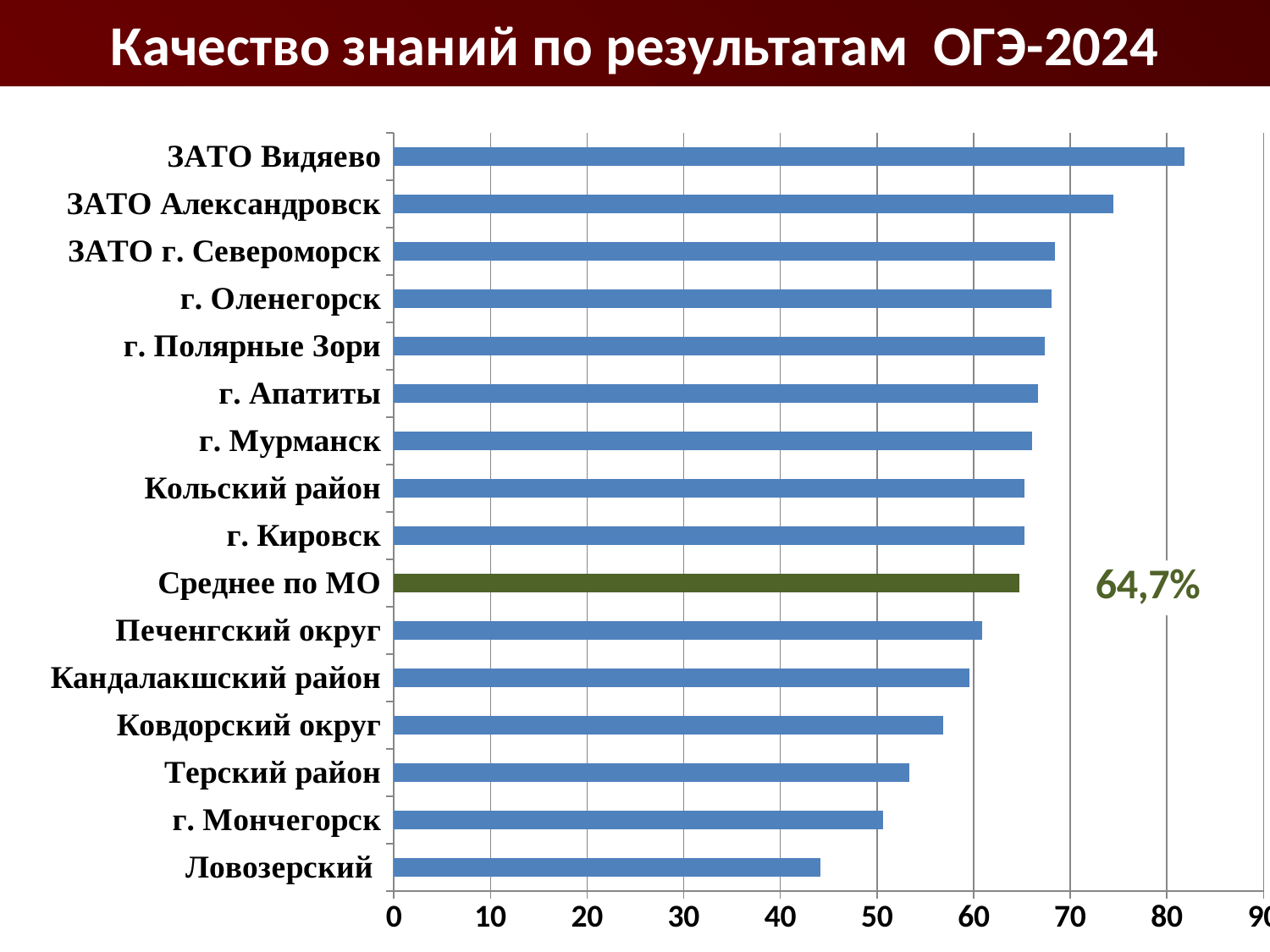

# Качество знаний по результатам  ОГЭ-2024

### Chart

| Category |  |
|---|---|
| Ловозерский  | 44.120000000000005 |
| г. Мончегорск | 50.599999999999994 |
| Терский район | 53.33 |
| Ковдорский округ | 56.86 |
| Кандалакшский район | 59.54 |
| Печенгский округ | 60.87 |
| Среднее по МО | 64.7 |
| г. Кировск | 65.3 |
| Кольский район | 65.3 |
| г. Мурманск | 66.02000000000001 |
| г. Апатиты | 66.67 |
| г. Полярные Зори | 67.39 |
| г. Оленегорск | 68.06 |
| ЗАТО г. Североморск | 68.42 |
| ЗАТО Александровск | 74.46000000000001 |
| ЗАТО Видяево | 81.82 |